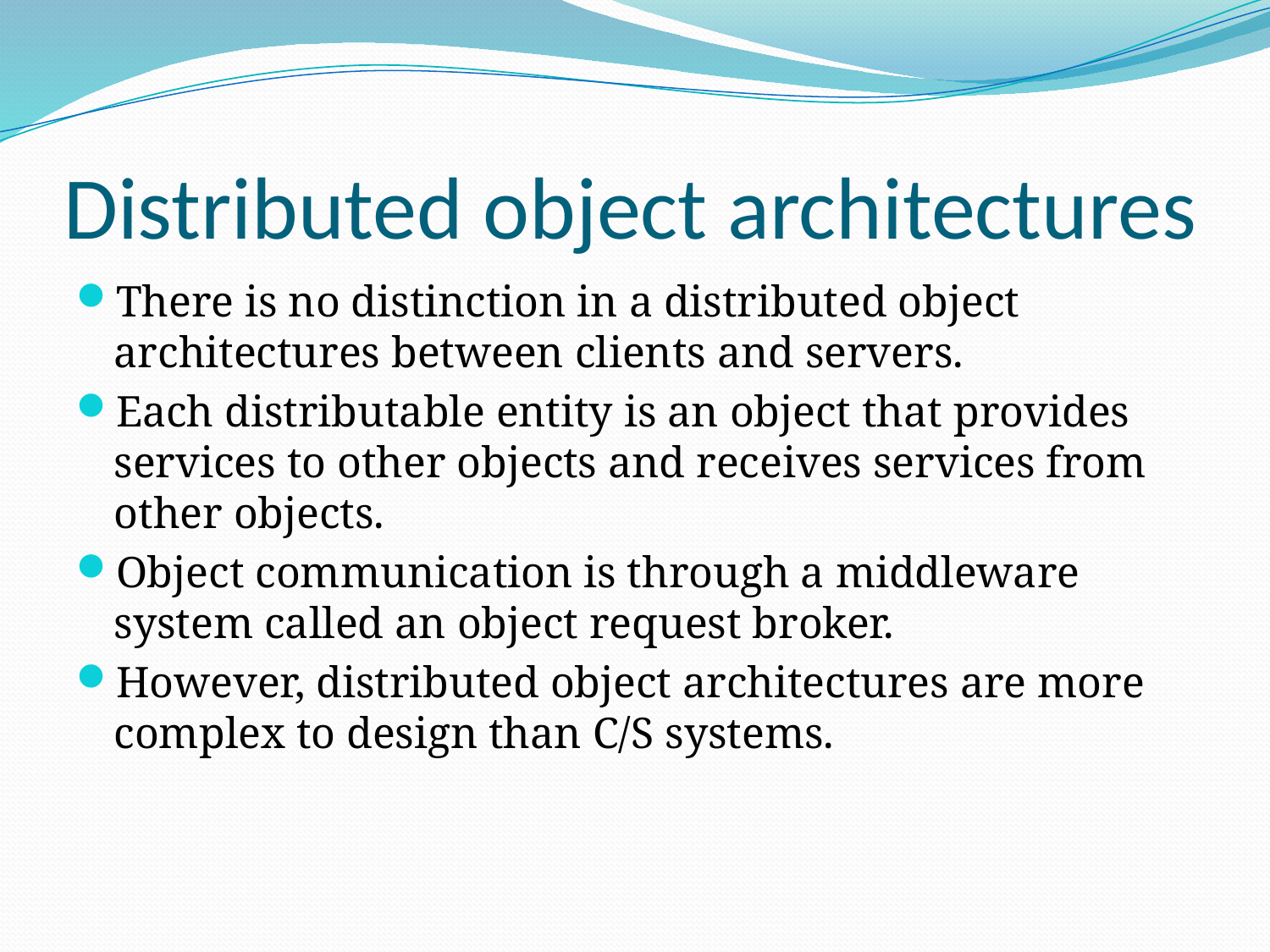

# Distributed object architectures
There is no distinction in a distributed object architectures between clients and servers.
Each distributable entity is an object that provides services to other objects and receives services from other objects.
Object communication is through a middleware system called an object request broker.
However, distributed object architectures are more complex to design than C/S systems.